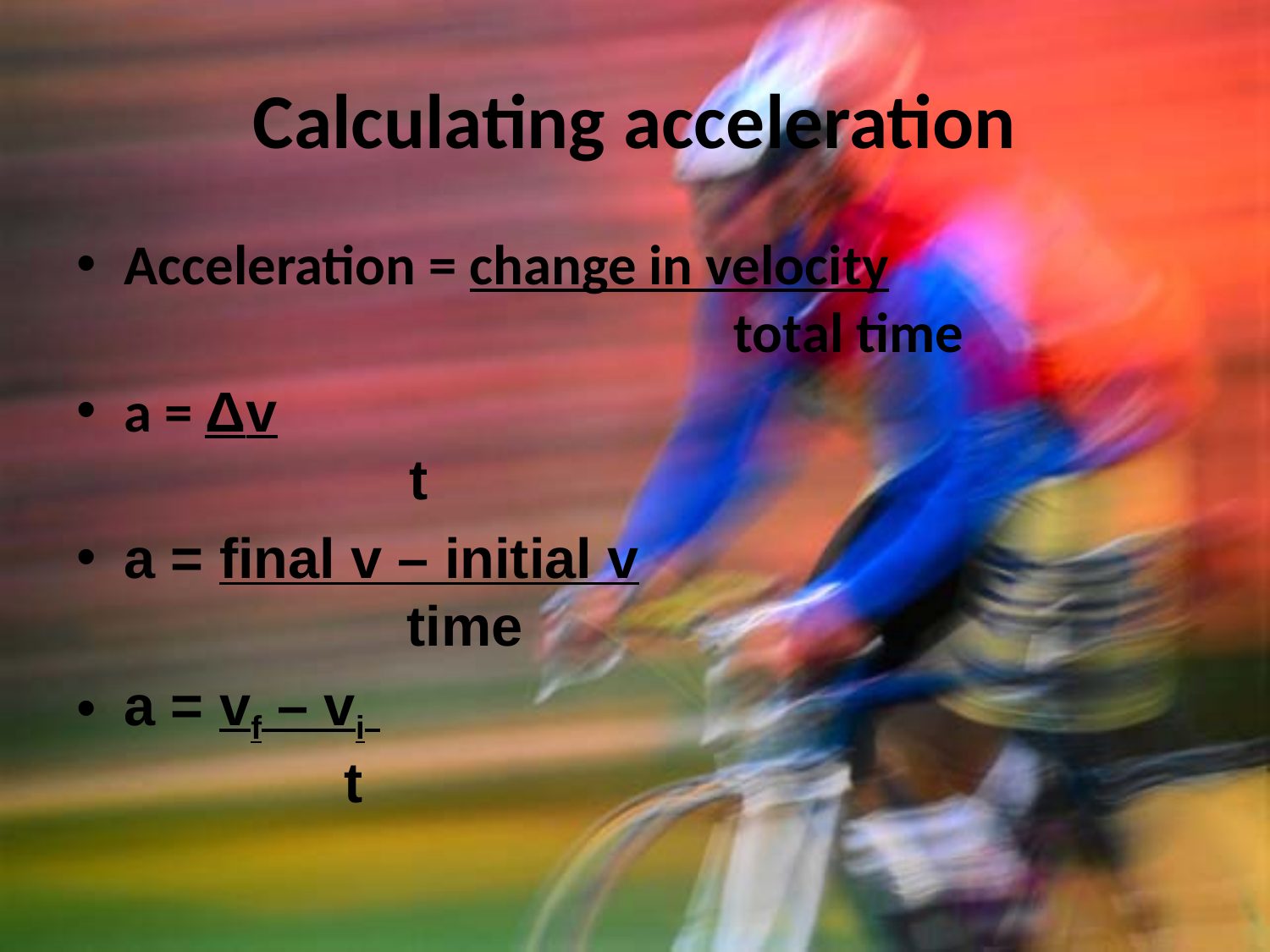

# Calculating acceleration
Acceleration = change in velocity                            	                            total time
a = Δv                                                                	  t
a = final v – initial v                                  	          time
a = vf – vi                                                       	      t